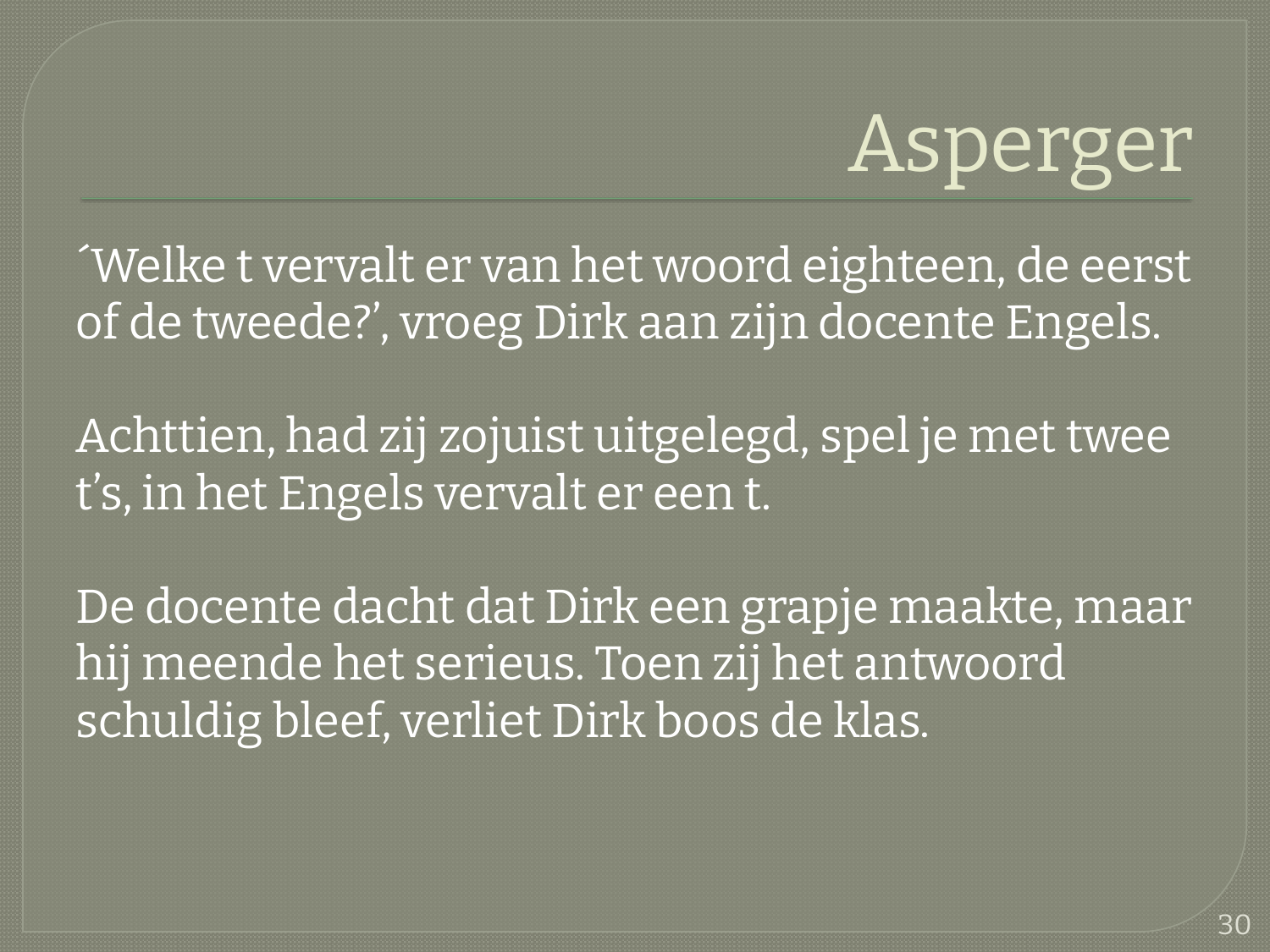

# Asperger
´Welke t vervalt er van het woord eighteen, de eerst of de tweede?’, vroeg Dirk aan zijn docente Engels.

Achttien, had zij zojuist uitgelegd, spel je met twee t’s, in het Engels vervalt er een t.

De docente dacht dat Dirk een grapje maakte, maar hij meende het serieus. Toen zij het antwoord schuldig bleef, verliet Dirk boos de klas.

30